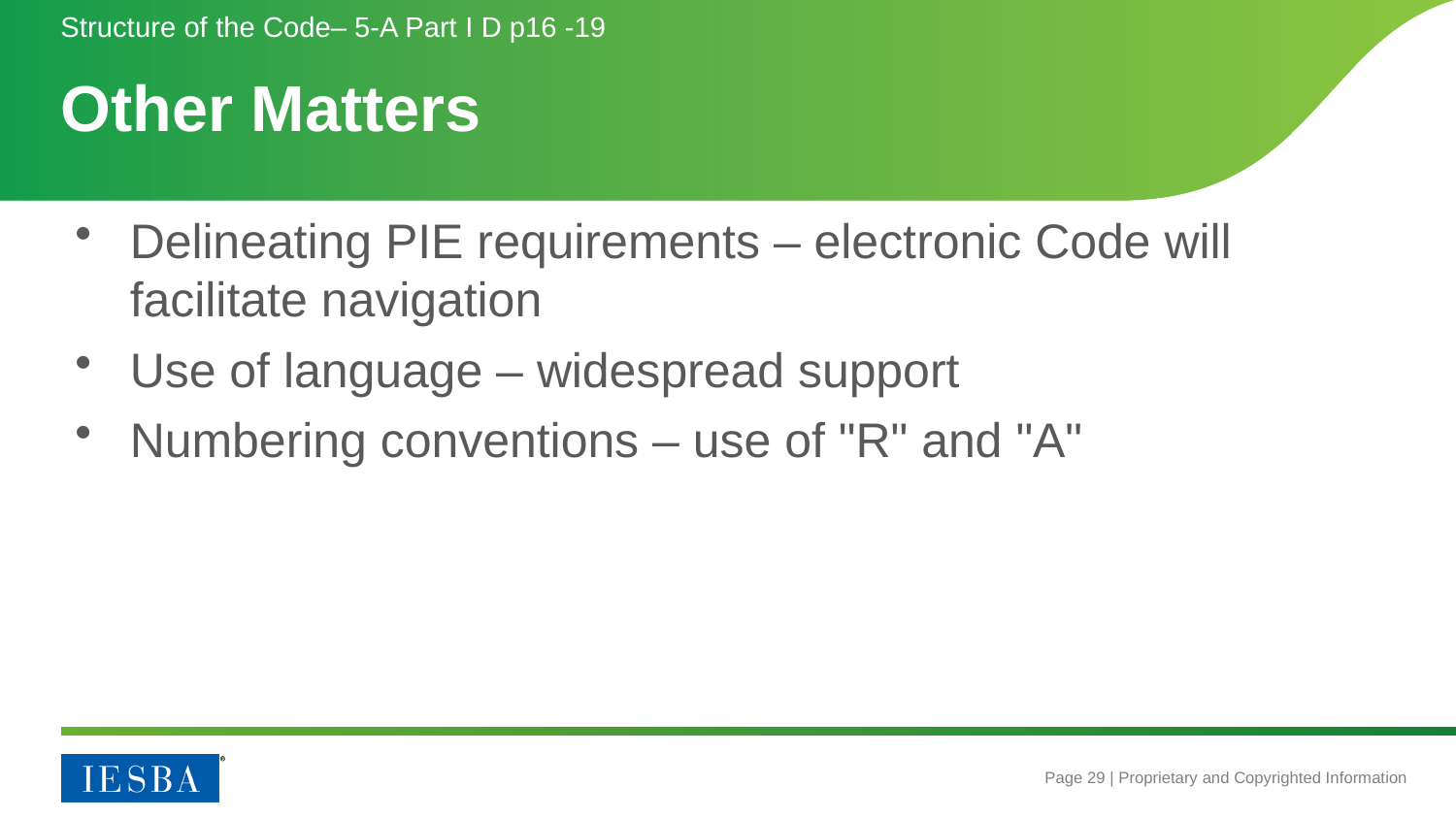

Structure of the Code– 5-A Part I D p16 -19

# Other Matters
Delineating PIE requirements – electronic Code will facilitate navigation
Use of language – widespread support
Numbering conventions – use of "R" and "A"